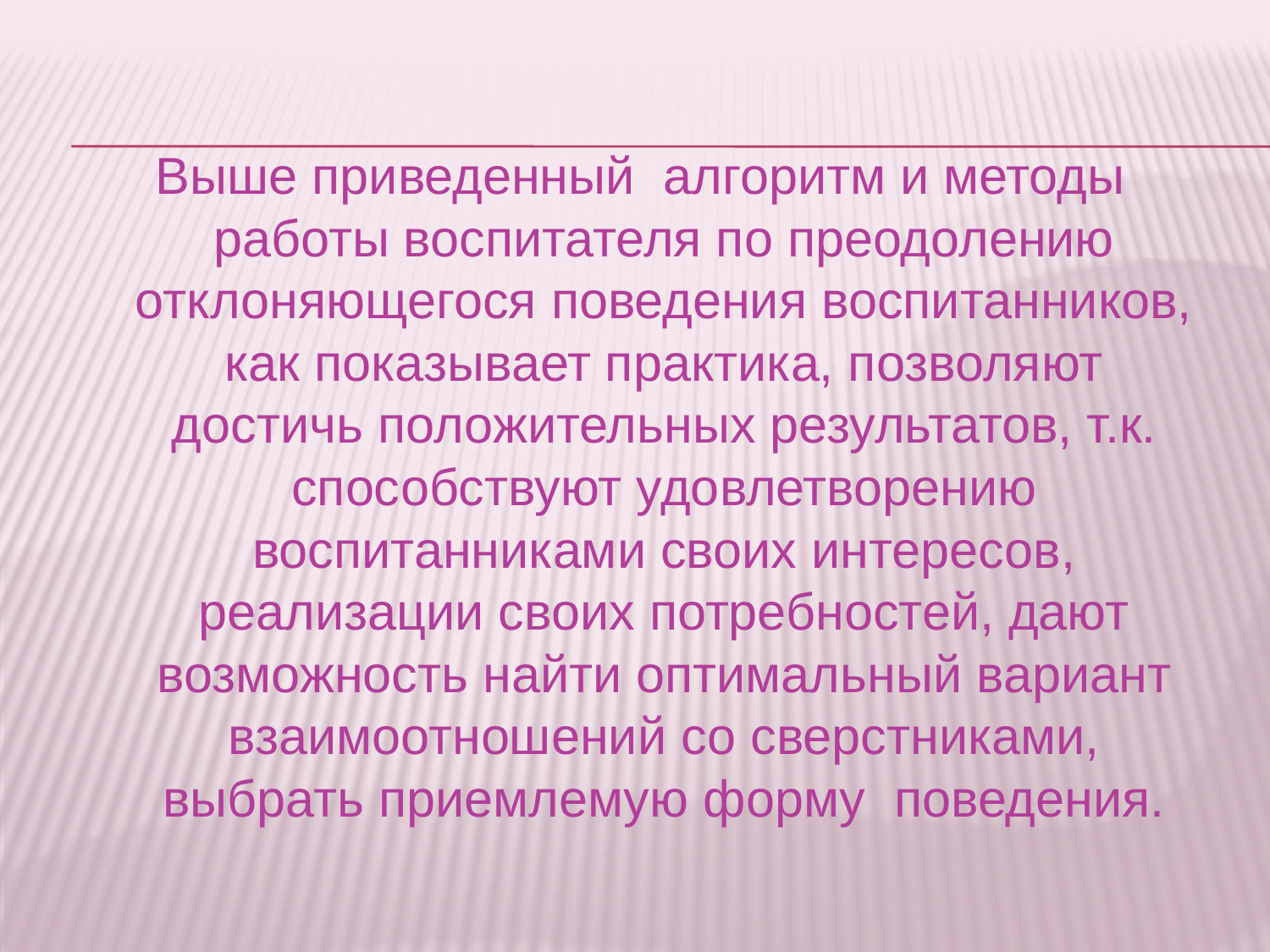

Выше приведенный  алгоритм и методы работы воспитателя по преодолению отклоняющегося поведения воспитанников, как показывает практика, позволяют достичь положительных результатов, т.к. способствуют удовлетворению воспитанниками своих интересов, реализации своих потребностей, дают возможность найти оптимальный вариант взаимоотношений со сверстниками, выбрать приемлемую форму  поведения.